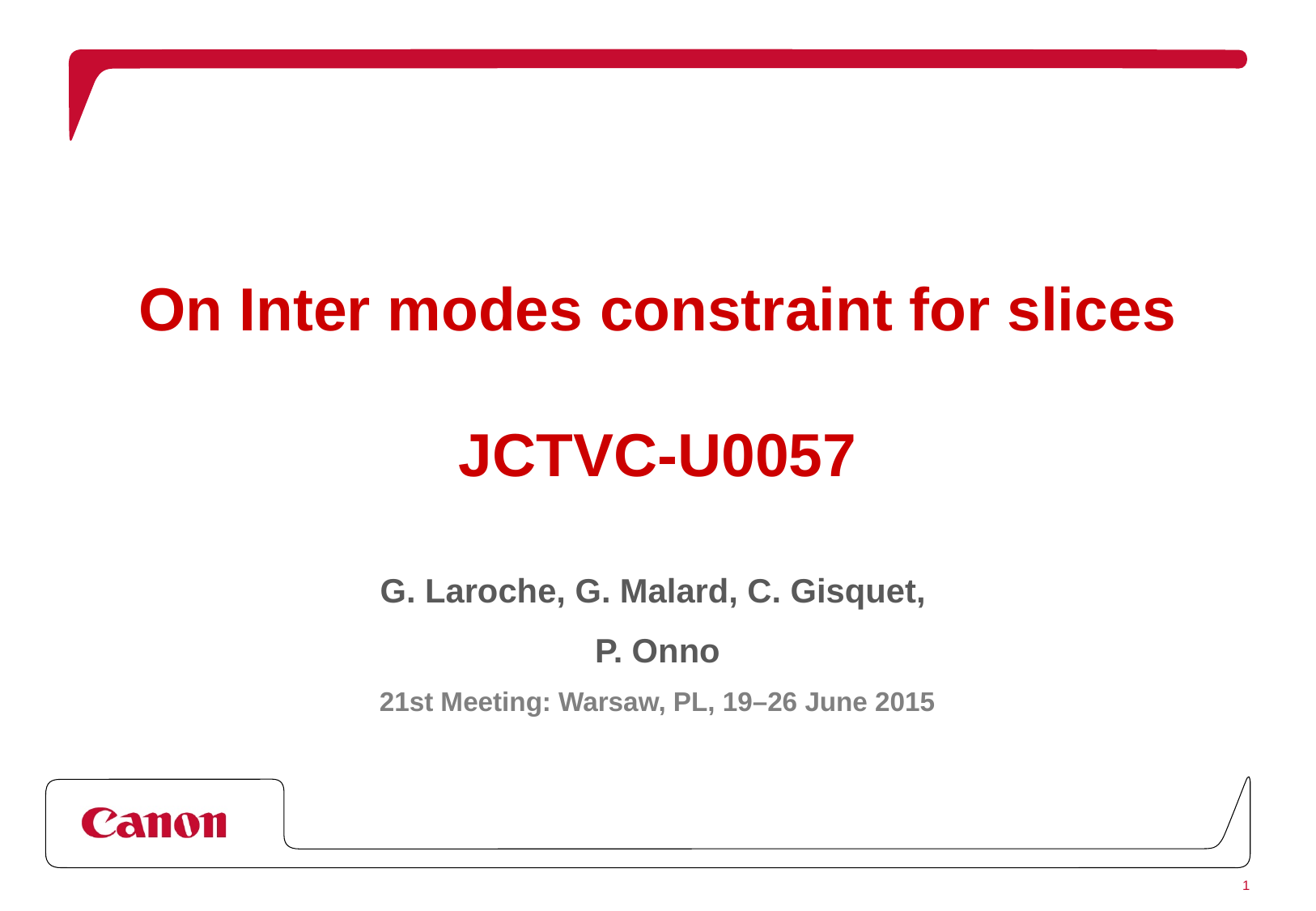

1
# On Inter modes constraint for slices JCTVC-U0057
G. Laroche, G. Malard, C. Gisquet,
P. Onno
21st Meeting: Warsaw, PL, 19–26 June 2015